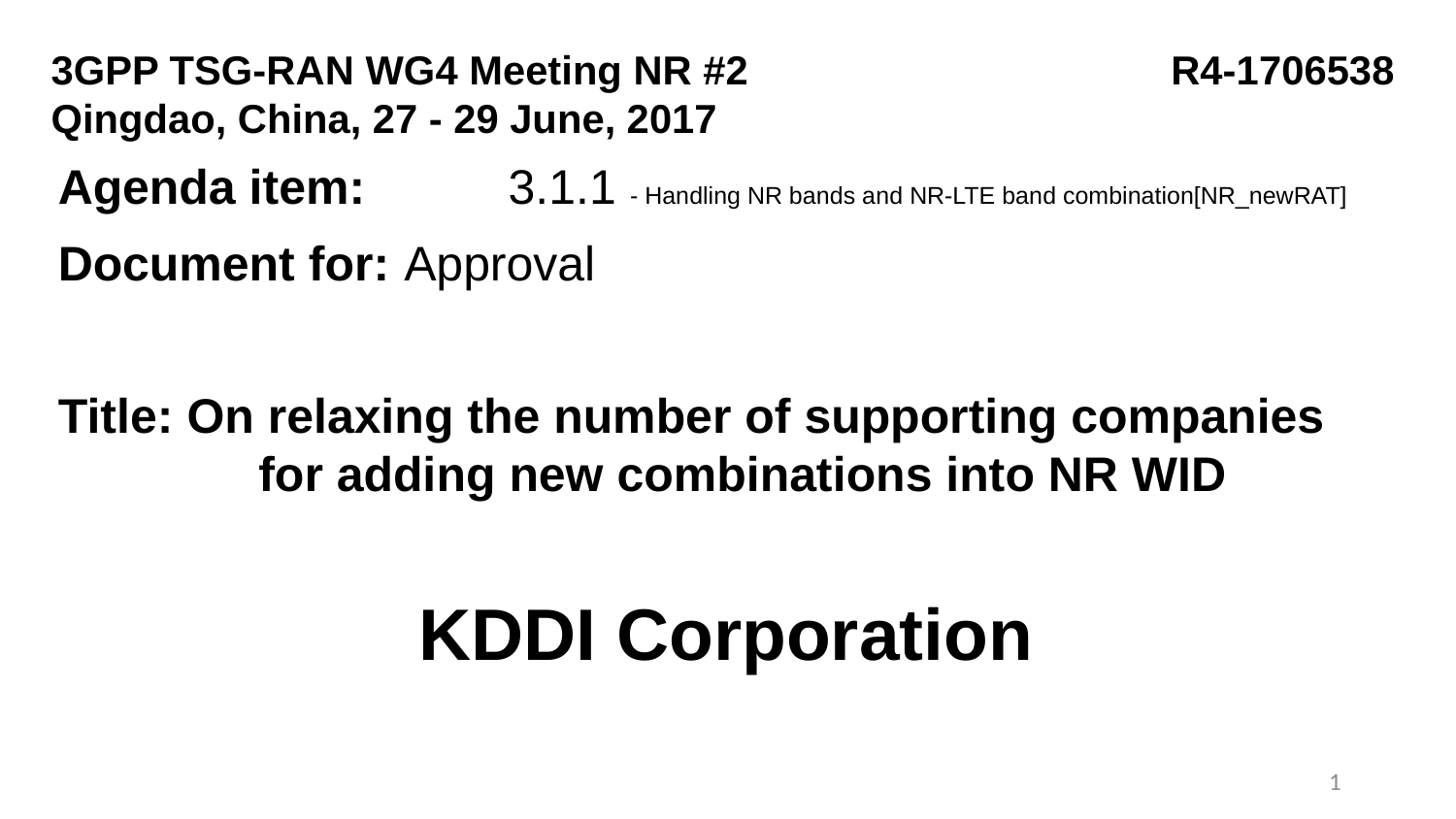

3GPP TSG-RAN WG4 Meeting NR #2			         R4-1706538
Qingdao, China, 27 - 29 June, 2017
Agenda item:	 3.1.1 - Handling NR bands and NR-LTE band combination[NR_newRAT]
Document for:	Approval

Title: On relaxing the number of supporting companies for adding new combinations into NR WID
KDDI Corporation
1